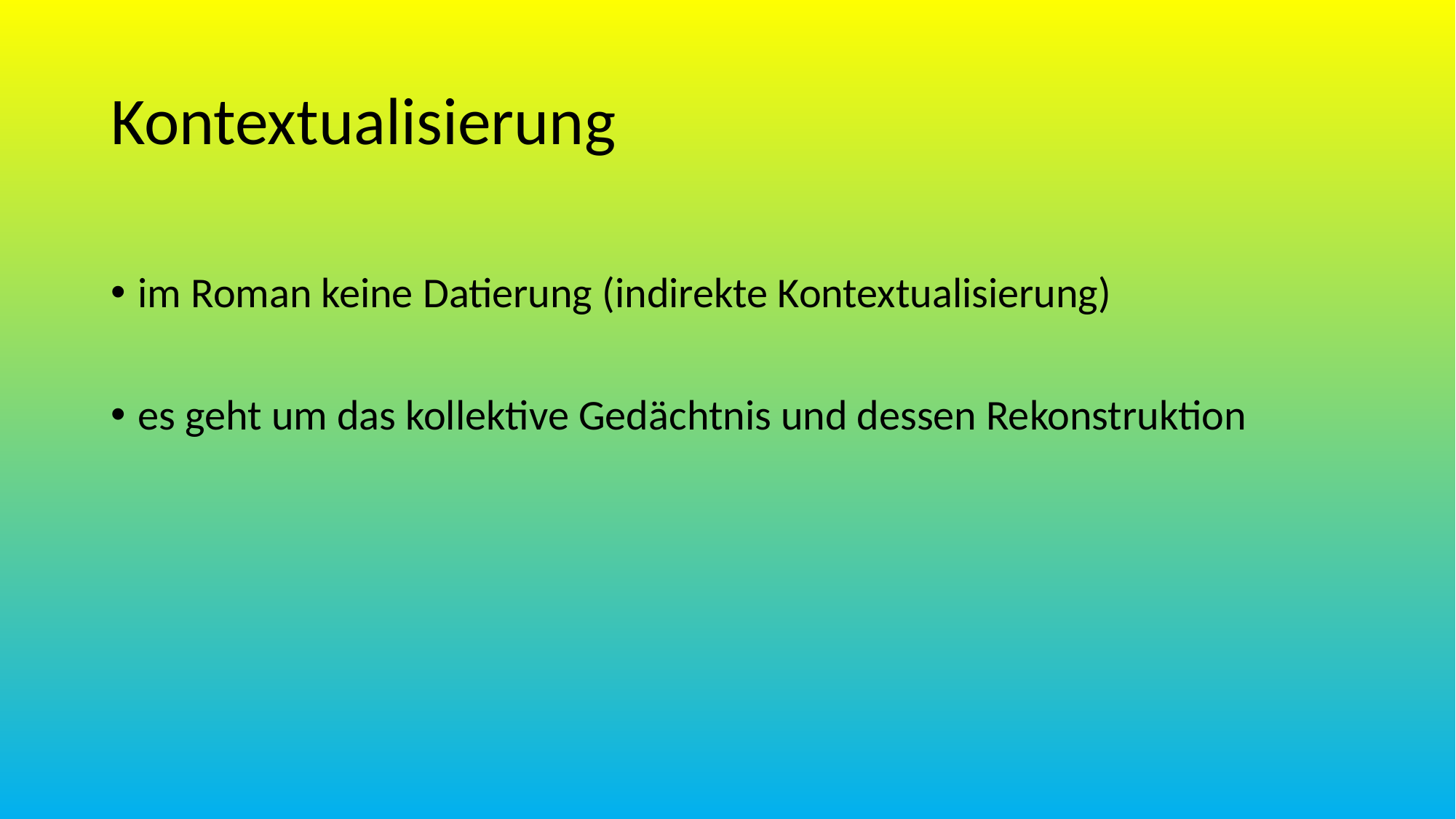

Kontextualisierung

im Roman keine Datierung (indirekte Kontextualisierung)

es geht um das kollektive Gedächtnis und dessen Rekonstruktion